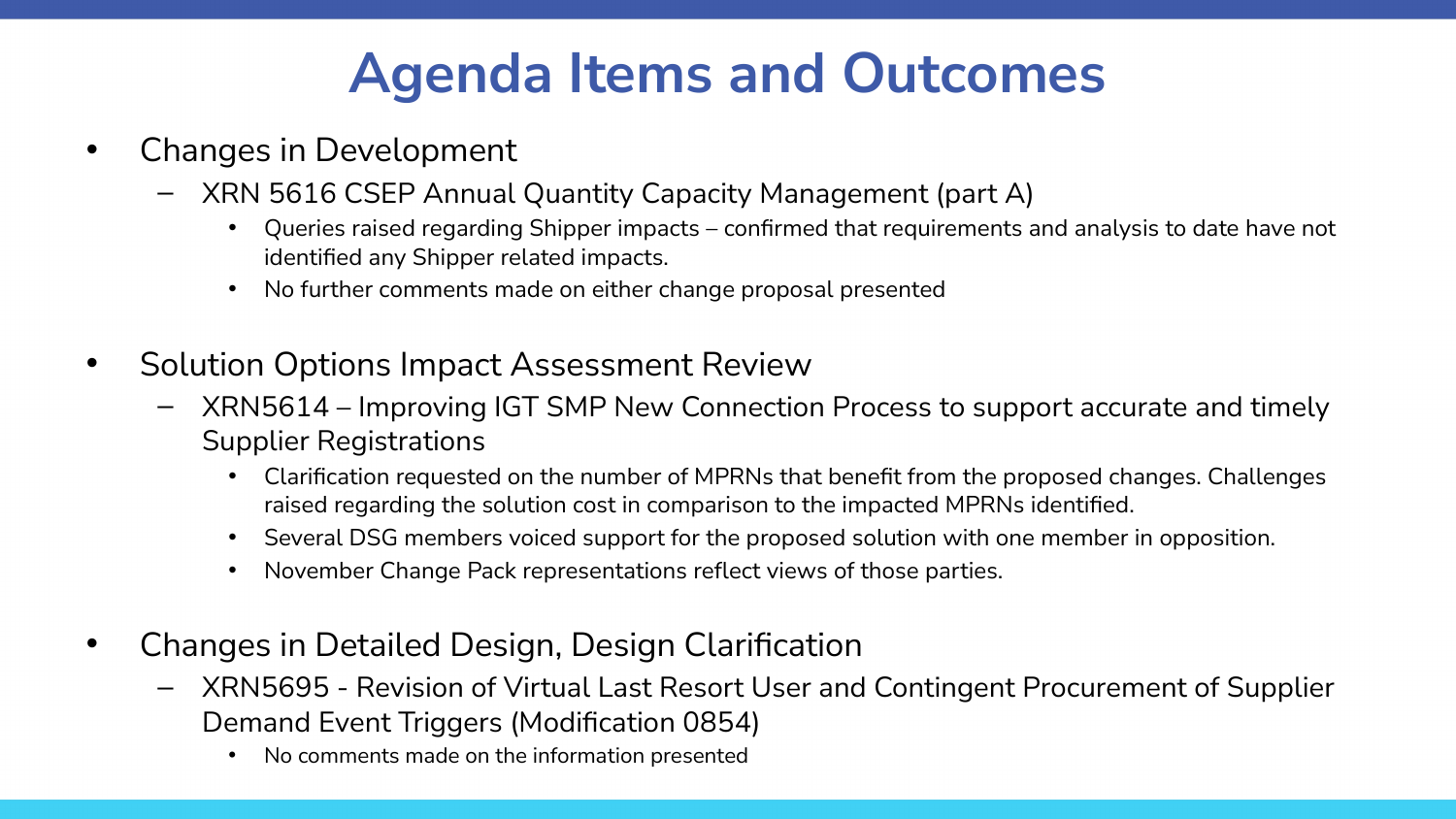

# Agenda Items and Outcomes
Changes in Development
XRN 5616 CSEP Annual Quantity Capacity Management (part A)
Queries raised regarding Shipper impacts – confirmed that requirements and analysis to date have not identified any Shipper related impacts.
No further comments made on either change proposal presented

Solution Options Impact Assessment Review
XRN5614 – Improving IGT SMP New Connection Process to support accurate and timely Supplier Registrations
Clarification requested on the number of MPRNs that benefit from the proposed changes. Challenges raised regarding the solution cost in comparison to the impacted MPRNs identified.
Several DSG members voiced support for the proposed solution with one member in opposition.
November Change Pack representations reflect views of those parties.

Changes in Detailed Design, Design Clarification
XRN5695 - Revision of Virtual Last Resort User and Contingent Procurement of Supplier Demand Event Triggers (Modification 0854)
No comments made on the information presented